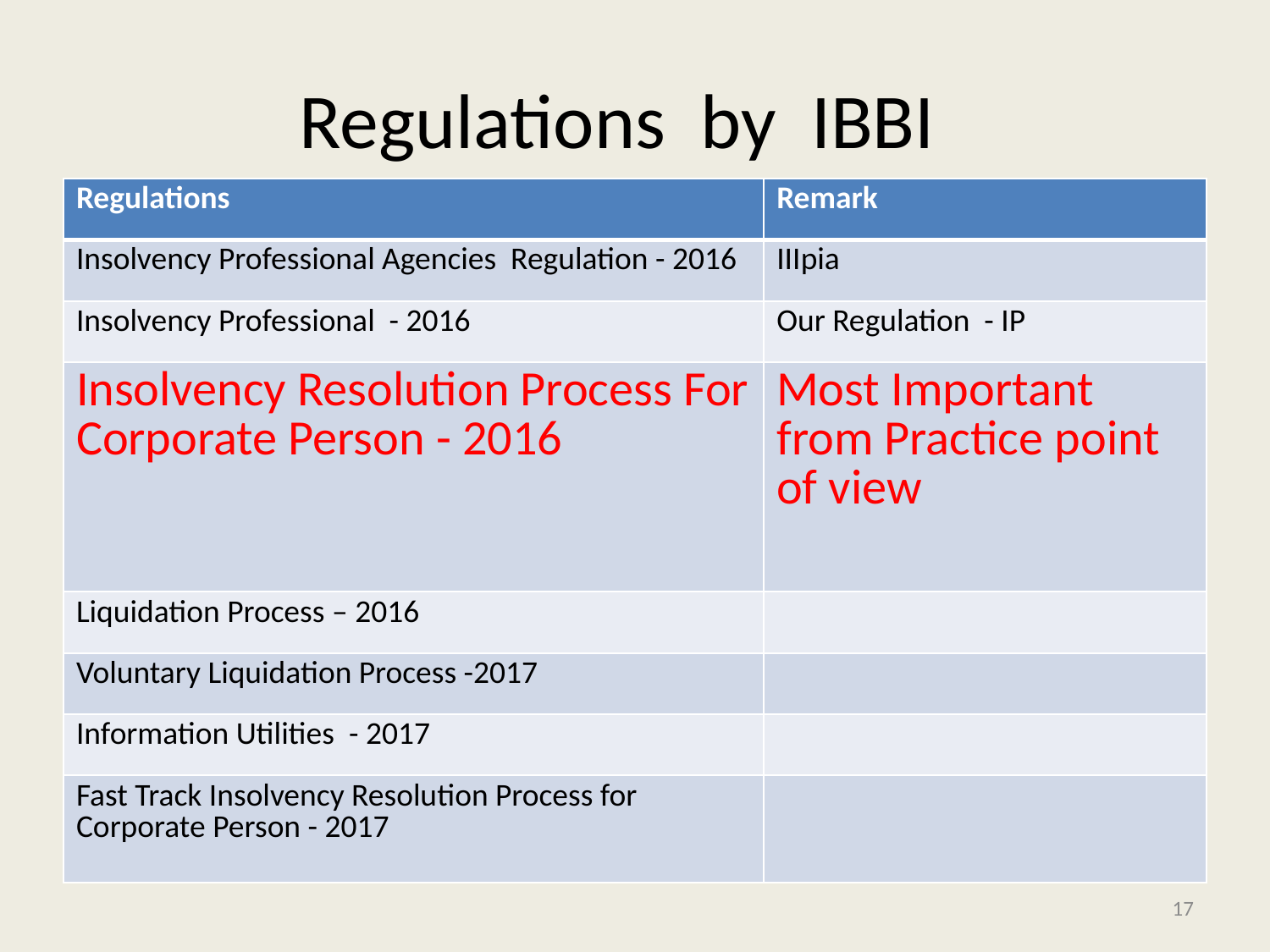

# Regulations  by  IBBI
| Regulations | Remark |
| --- | --- |
| Insolvency Professional Agencies Regulation - 2016 | IIIpia |
| Insolvency Professional - 2016 | Our Regulation - IP |
| Insolvency Resolution Process For Corporate Person - 2016 | Most Important from Practice point of view |
| Liquidation Process – 2016 |  |
| Voluntary Liquidation Process -2017 |  |
| Information Utilities - 2017 |  |
| Fast Track Insolvency Resolution Process for Corporate Person - 2017 |  |
17